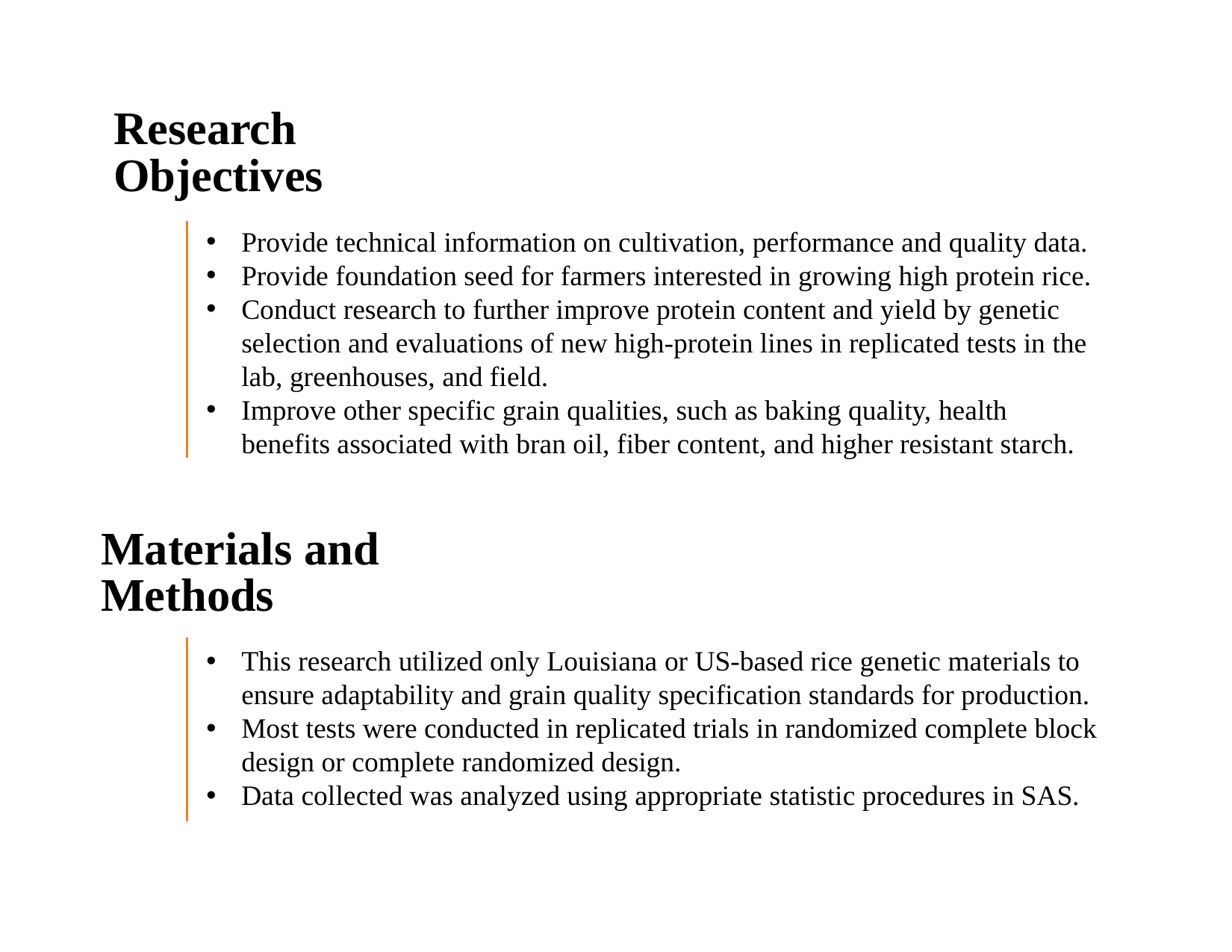

Research
Objectives
Provide technical information on cultivation, performance and quality data.
Provide foundation seed for farmers interested in growing high protein rice.
Conduct research to further improve protein content and yield by genetic selection and evaluations of new high-protein lines in replicated tests in the lab, greenhouses, and field.
Improve other specific grain qualities, such as baking quality, health benefits associated with bran oil, fiber content, and higher resistant starch.

Materials and Methods
This research utilized only Louisiana or US-based rice genetic materials to ensure adaptability and grain quality specification standards for production.
Most tests were conducted in replicated trials in randomized complete block design or complete randomized design.
Data collected was analyzed using appropriate statistic procedures in SAS.